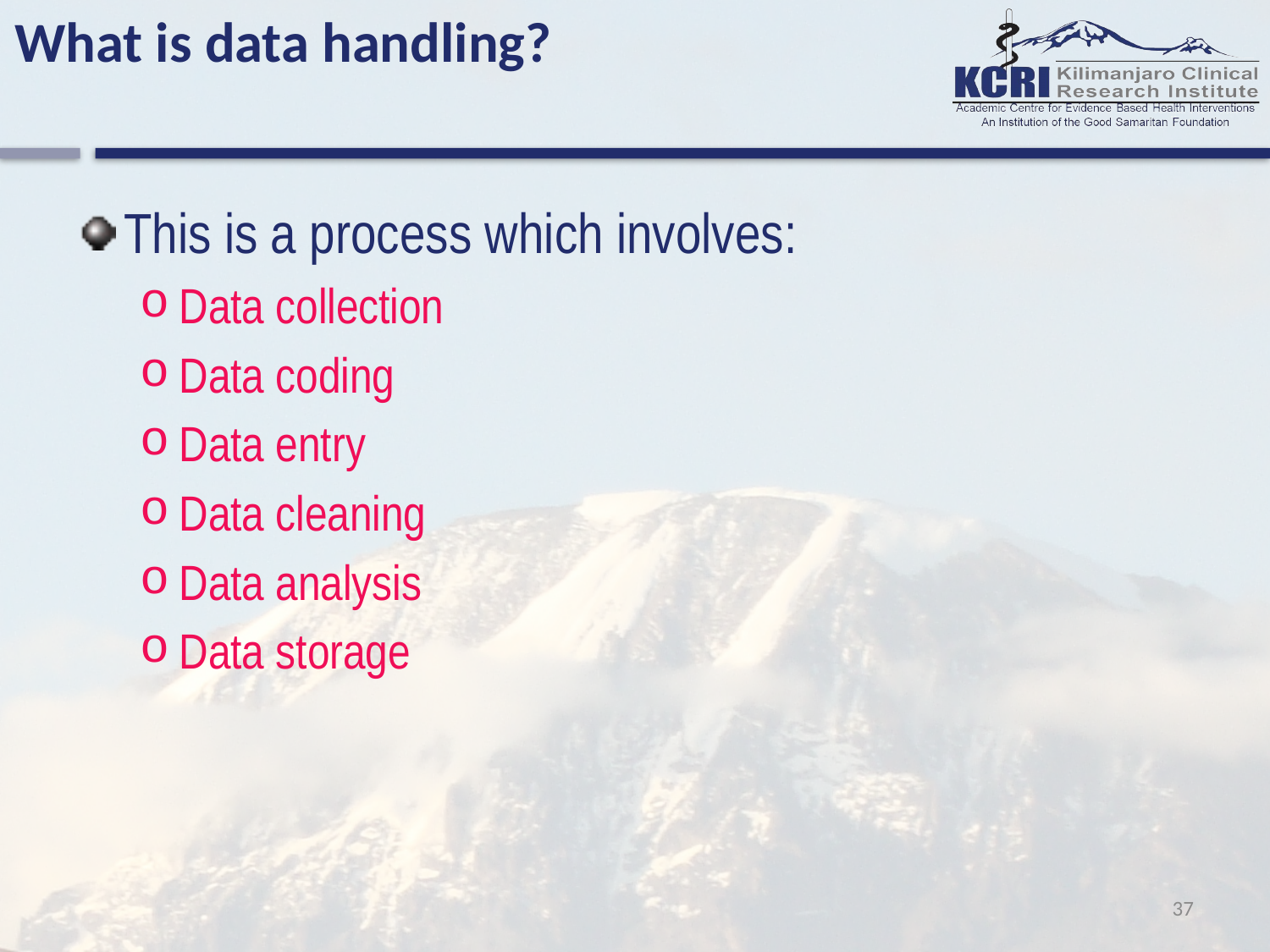

What is data handling?
This is a process which involves:
Data collection
Data coding
Data entry
Data cleaning
Data analysis
Data storage

37